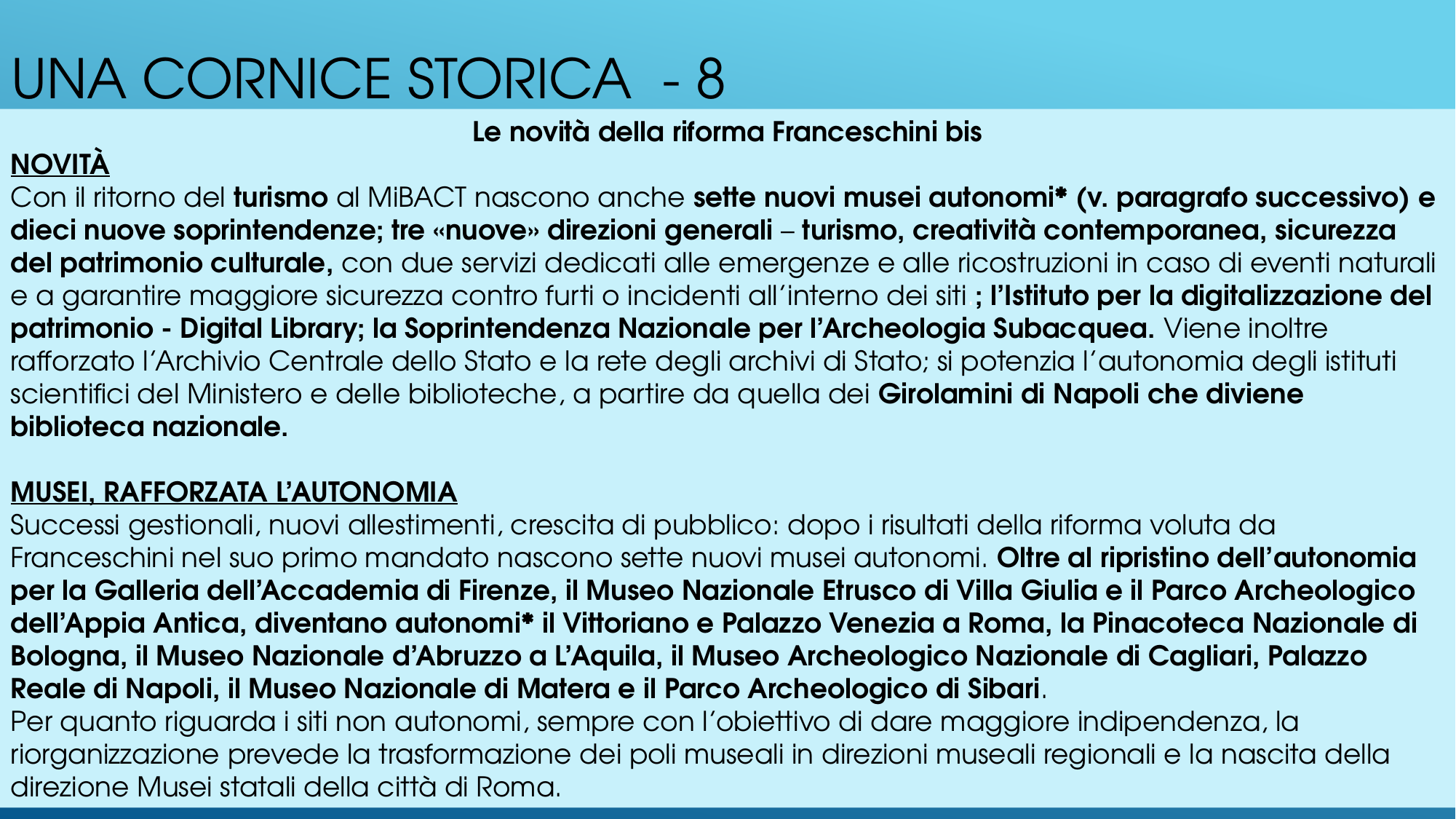

# UNA CORNICE STORICA  - 8
Le novità della riforma Franceschini bis
NOVITÀ
Con il ritorno del turismo al MiBACT nascono anche sette nuovi musei autonomi* (v. paragrafo successivo) e dieci nuove soprintendenze; tre «nuove» direzioni generali – turismo, creatività contemporanea, sicurezza del patrimonio culturale, con due servizi dedicati alle emergenze e alle ricostruzioni in caso di eventi naturali e a garantire maggiore sicurezza contro furti o incidenti all’interno dei siti.; l’Istituto per la digitalizzazione del patrimonio - Digital Library; la Soprintendenza Nazionale per l’Archeologia Subacquea. Viene inoltre rafforzato l’Archivio Centrale dello Stato e la rete degli archivi di Stato; si potenzia l’autonomia degli istituti scientifici del Ministero e delle biblioteche, a partire da quella dei Girolamini di Napoli che diviene biblioteca nazionale.
MUSEI, RAFFORZATA L’AUTONOMIA
Successi gestionali, nuovi allestimenti, crescita di pubblico: dopo i risultati della riforma voluta da Franceschini nel suo primo mandato nascono sette nuovi musei autonomi. Oltre al ripristino dell’autonomia per la Galleria dell’Accademia di Firenze, il Museo Nazionale Etrusco di Villa Giulia e il Parco Archeologico dell’Appia Antica, diventano autonomi* il Vittoriano e Palazzo Venezia a Roma, la Pinacoteca Nazionale di Bologna, il Museo Nazionale d’Abruzzo a L’Aquila, il Museo Archeologico Nazionale di Cagliari, Palazzo Reale di Napoli, il Museo Nazionale di Matera e il Parco Archeologico di Sibari.
Per quanto riguarda i siti non autonomi, sempre con l’obiettivo di dare maggiore indipendenza, la riorganizzazione prevede la trasformazione dei poli museali in direzioni museali regionali e la nascita della direzione Musei statali della città di Roma.